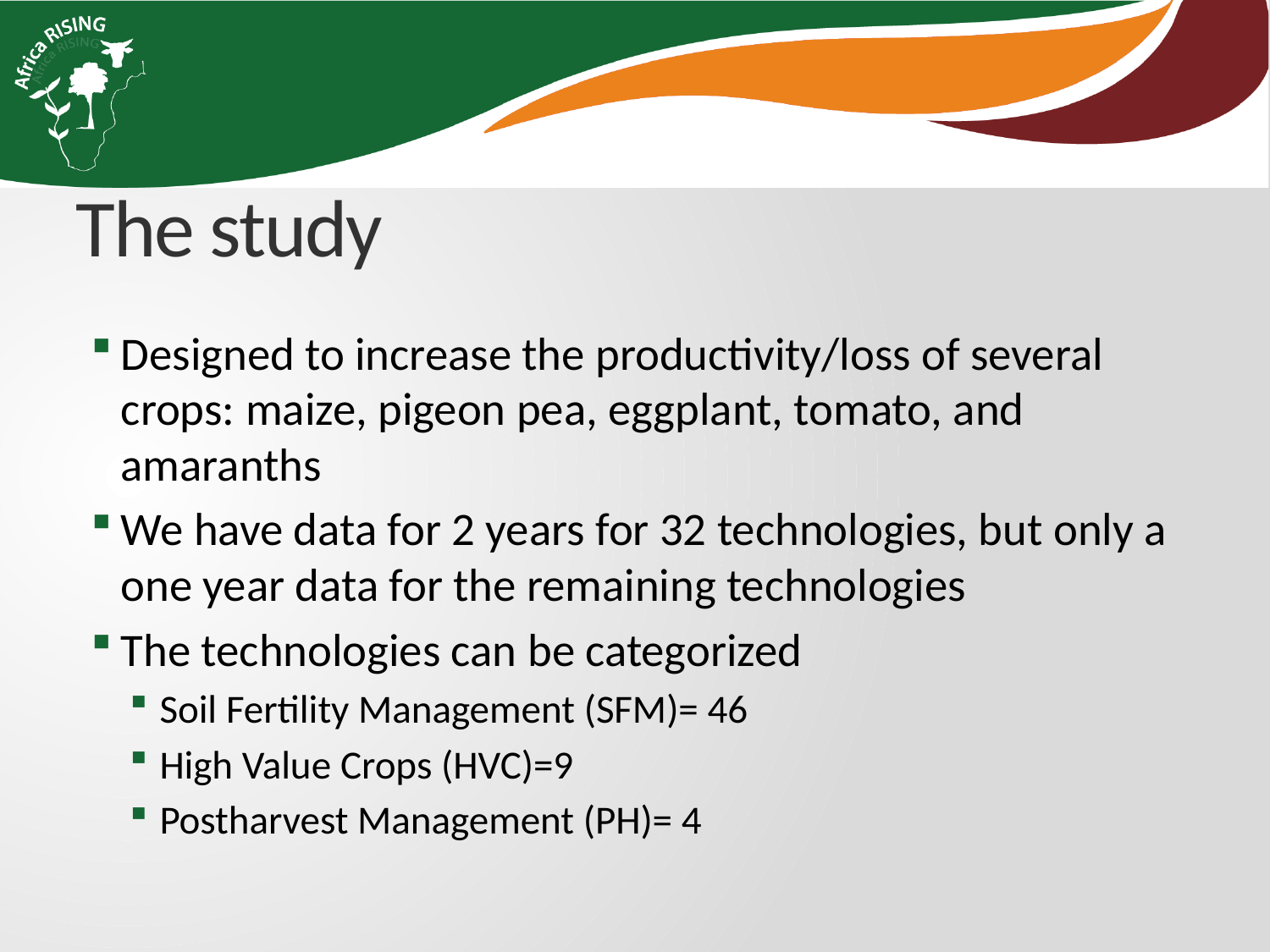

# The study
Designed to increase the productivity/loss of several crops: maize, pigeon pea, eggplant, tomato, and amaranths
We have data for 2 years for 32 technologies, but only a one year data for the remaining technologies
The technologies can be categorized
Soil Fertility Management (SFM)= 46
High Value Crops (HVC)=9
Postharvest Management (PH)= 4